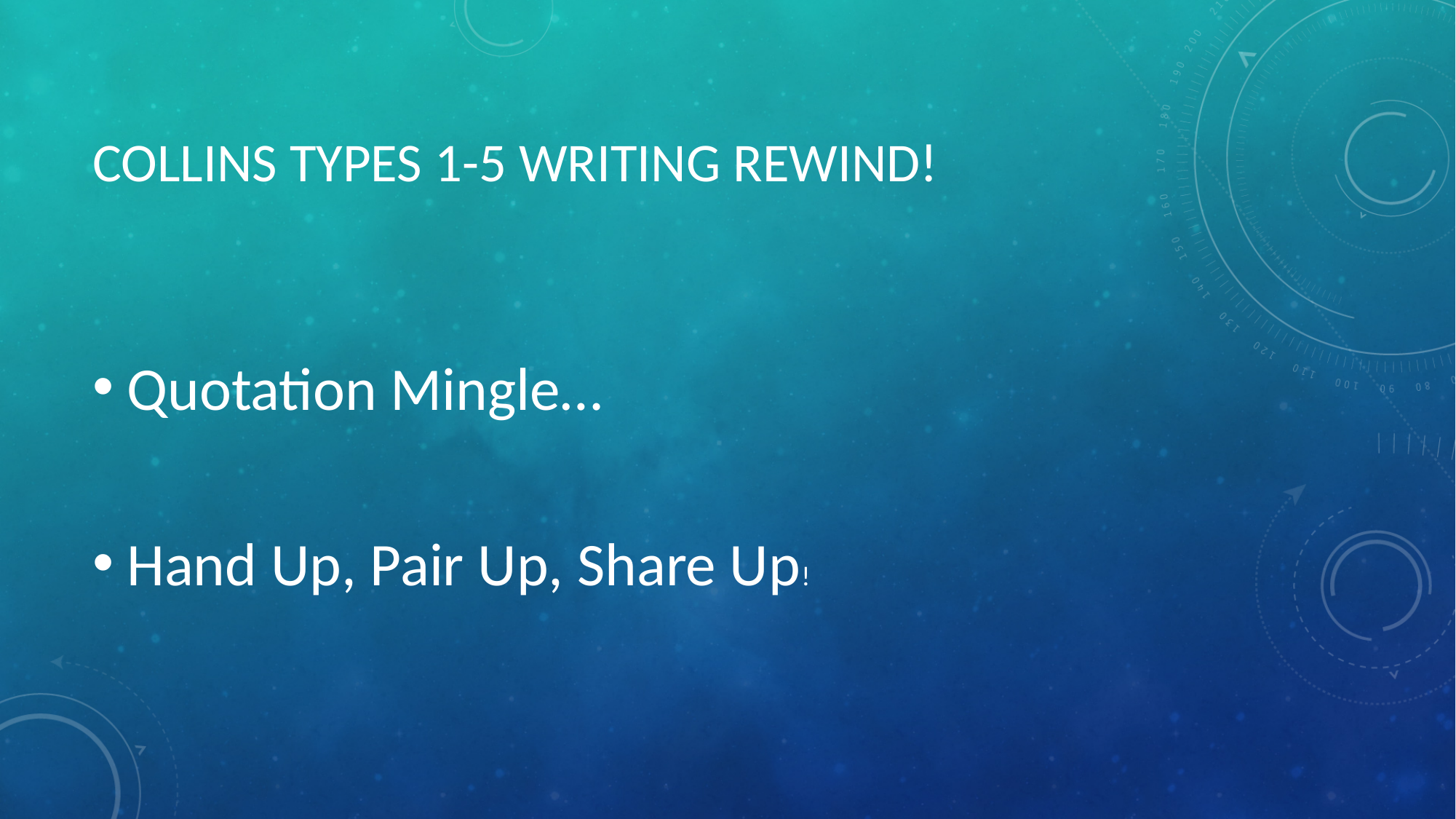

# Collins Types 1-5 Writing rewind!
Quotation Mingle…

Hand Up, Pair Up, Share Up!